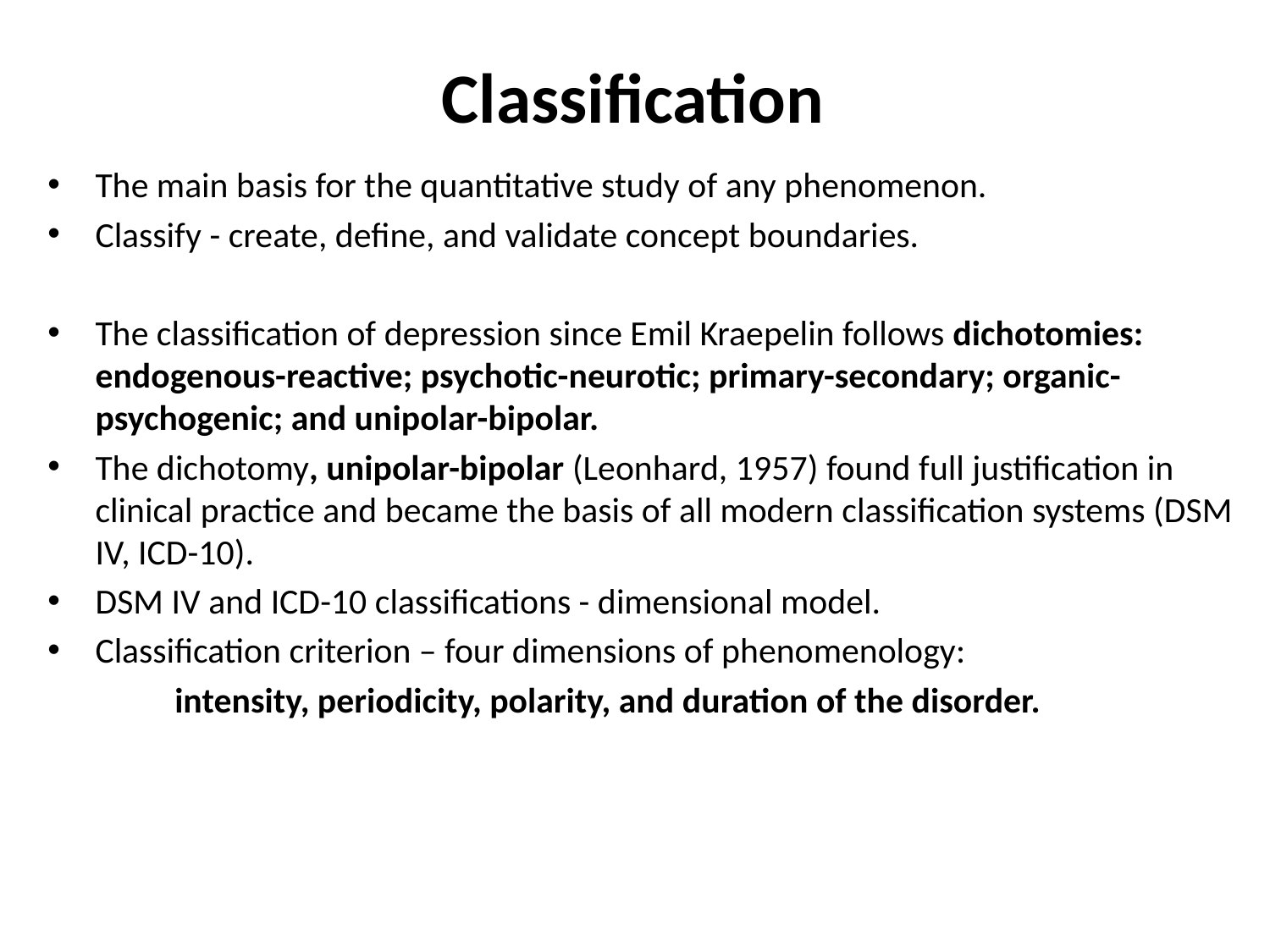

# Classification
The main basis for the quantitative study of any phenomenon.
Classify - create, define, and validate concept boundaries.

The classification of depression since Emil Kraepelin follows dichotomies: endogenous-reactive; psychotic-neurotic; primary-secondary; organic-psychogenic; and unipolar-bipolar.
The dichotomy, unipolar-bipolar (Leonhard, 1957) found full justification in clinical practice and became the basis of all modern classification systems (DSM IV, ICD-10).
DSM IV and ICD-10 classifications - dimensional model.
Classification criterion – four dimensions of phenomenology:
	intensity, periodicity, polarity, and duration of the disorder.